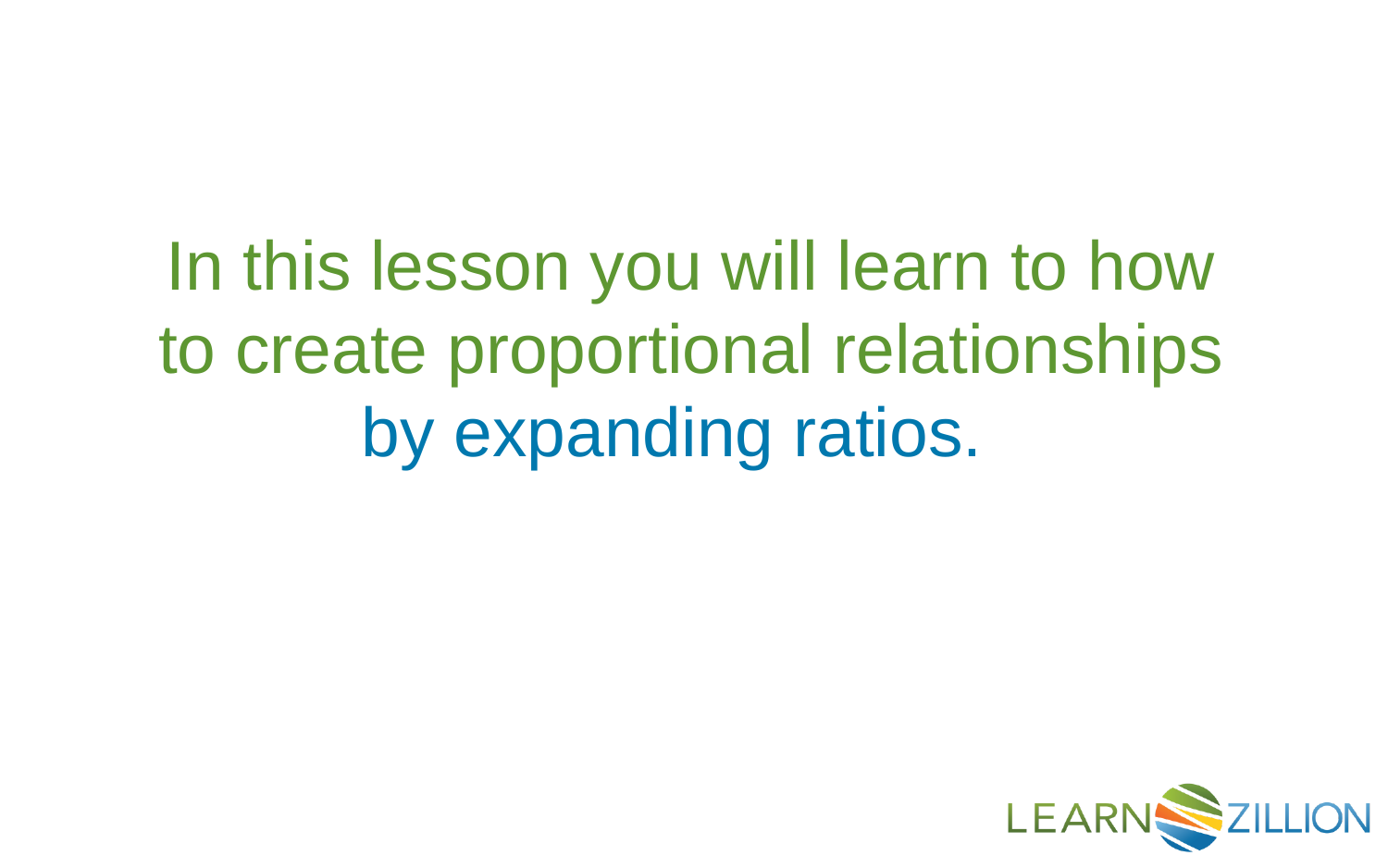

In this lesson you will learn to how to create proportional relationships by expanding ratios.